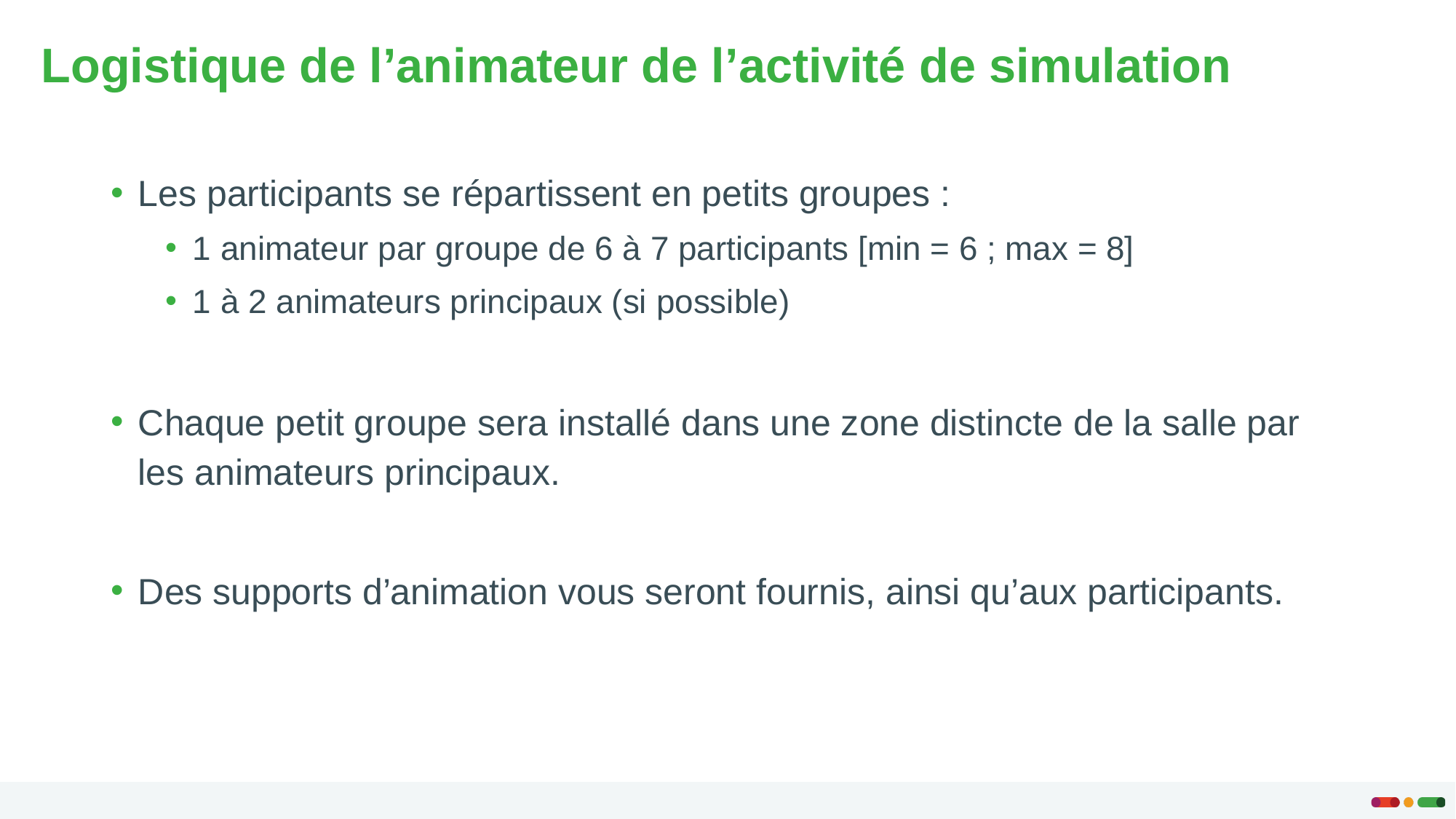

# Logistique de l’animateur de l’activité de simulation
Les participants se répartissent en petits groupes :
1 animateur par groupe de 6 à 7 participants [min = 6 ; max = 8]
1 à 2 animateurs principaux (si possible)

Chaque petit groupe sera installé dans une zone distincte de la salle par les animateurs principaux.

Des supports d’animation vous seront fournis, ainsi qu’aux participants.